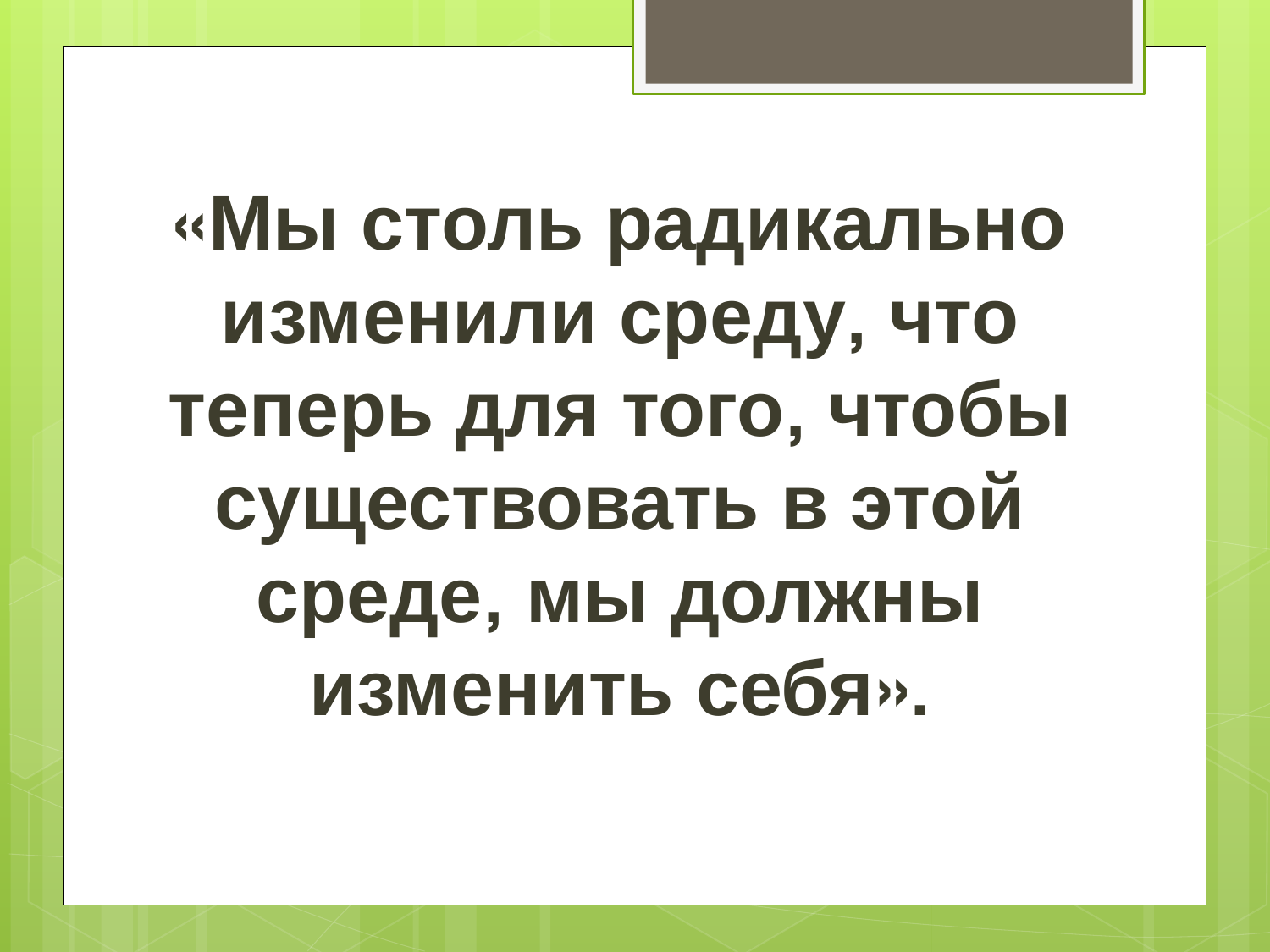

«Мы столь радикально изменили среду, что теперь для того, чтобы существовать в этой среде, мы должны изменить себя».